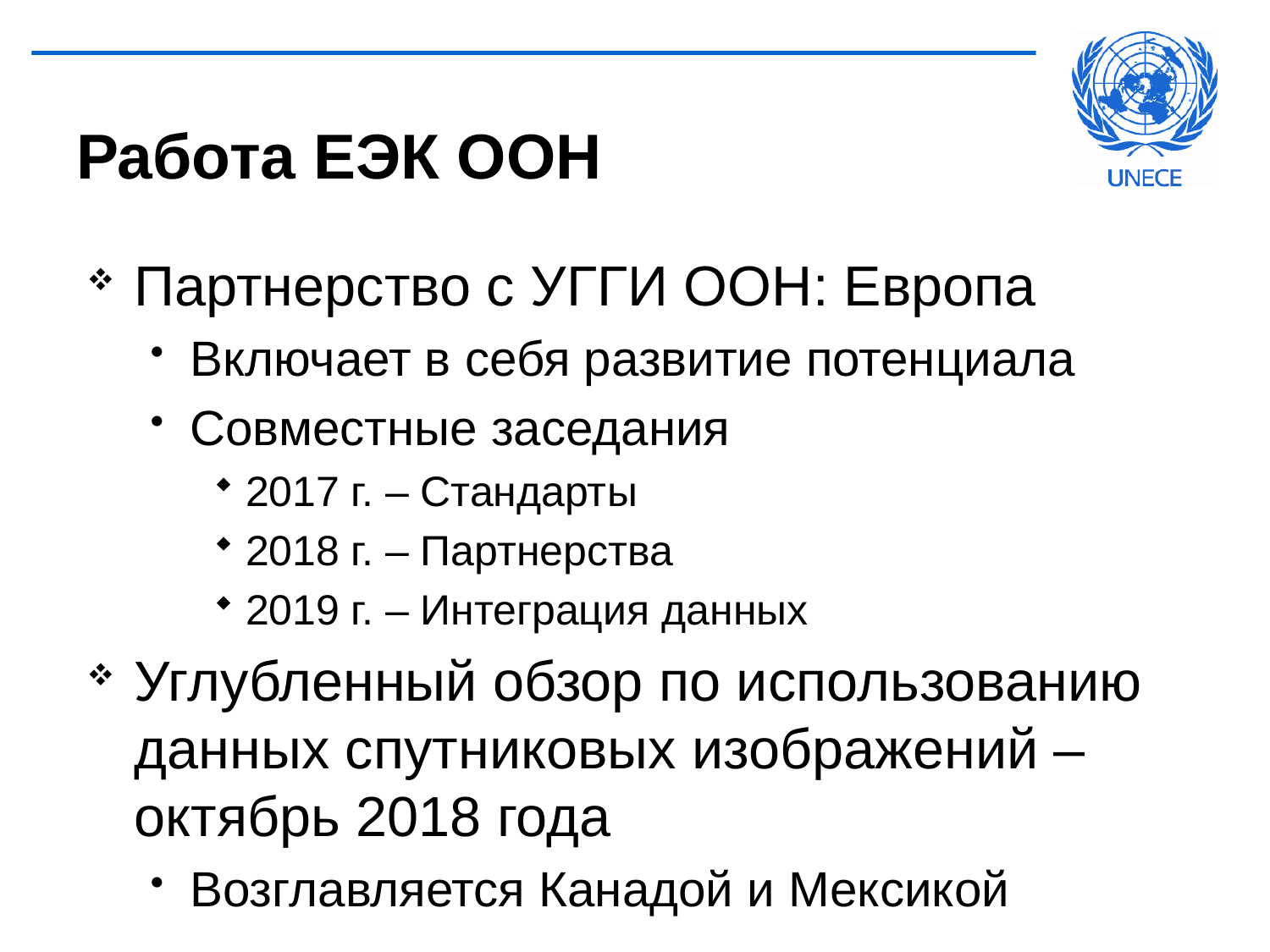

# Работа ЕЭК ООН
Партнерство с УГГИ ООН: Европа
Включает в себя развитие потенциала
Совместные заседания
2017 г. – Стандарты
2018 г. – Партнерства
2019 г. – Интеграция данных
Углубленный обзор по использованию данных спутниковых изображений – октябрь 2018 года
Возглавляется Канадой и Мексикой